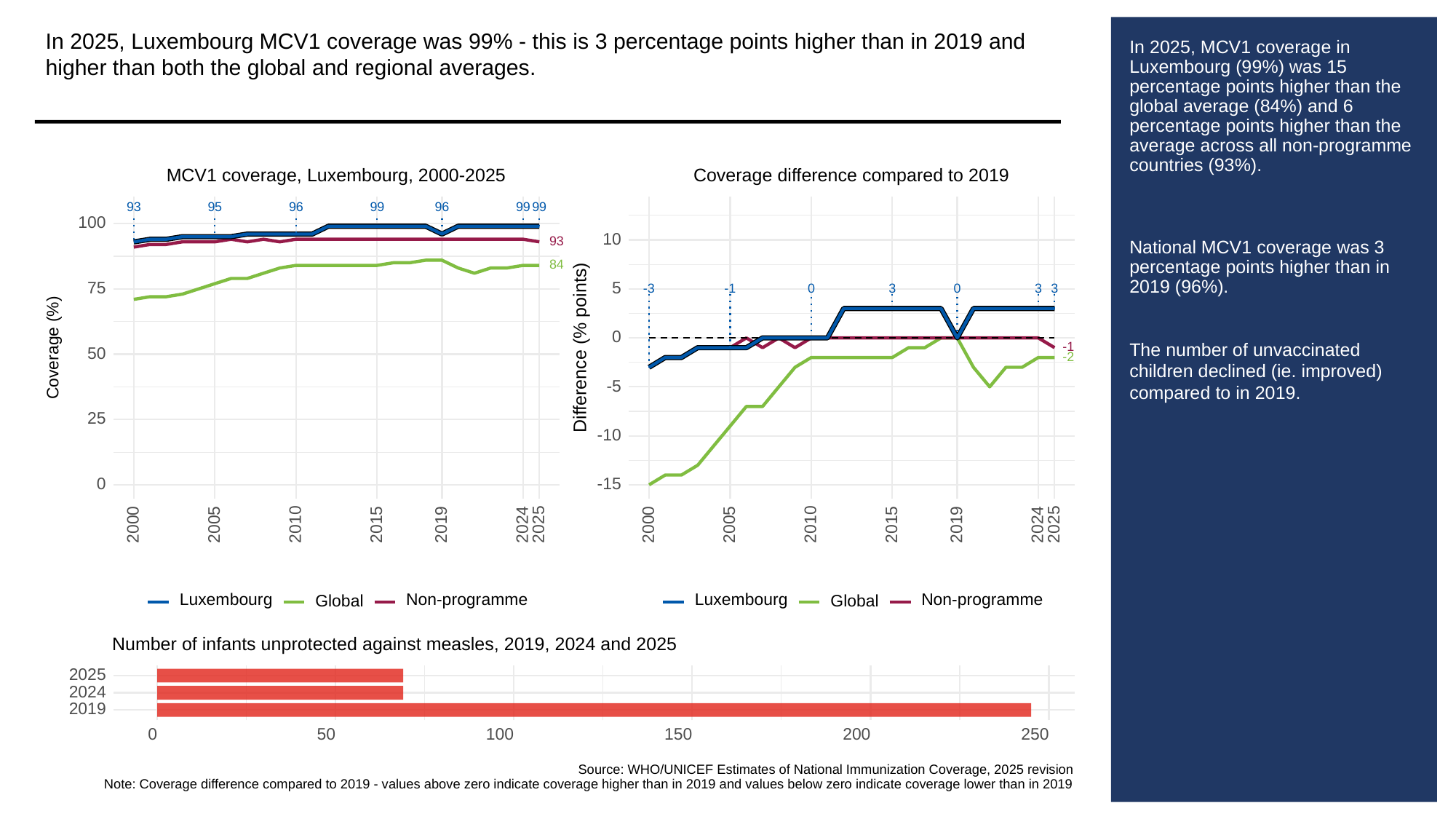

In 2025, Luxembourg MCV1 coverage was 99% - this is 3 percentage points higher than in 2019 and higher than both the global and regional averages.
# In 2025, MCV1 coverage in Luxembourg (99%) was 15 percentage points higher than the global average (84%) and 6 percentage points higher than the average across all non-programme countries (93%).

National MCV1 coverage was 3 percentage points higher than in 2019 (96%).

The number of unvaccinated children declined (ie. improved) compared to in 2019.

MCV1 coverage, Luxembourg, 2000-2025
Coverage difference compared to 2019

93
95
96
99
96
99
99

100

10
93

84

75
5
-3
3
3
3
0
0
-1

0

Difference (% points)
Coverage (%)
-1
50
-2

-5

25

-10

0
-15

2000
2005
2010
2015
2019
2024
2025
2000
2005
2010
2015
2019
2024
2025
Luxembourg
Non-programme
Luxembourg
Non-programme
Global
Global

Number of infants unprotected against measles, 2019, 2024 and 2025

2025

2024

2019

0
50
100
150
200
250
Source: WHO/UNICEF Estimates of National Immunization Coverage, 2025 revision
Note: Coverage difference compared to 2019 - values above zero indicate coverage higher than in 2019 and values below zero indicate coverage lower than in 2019